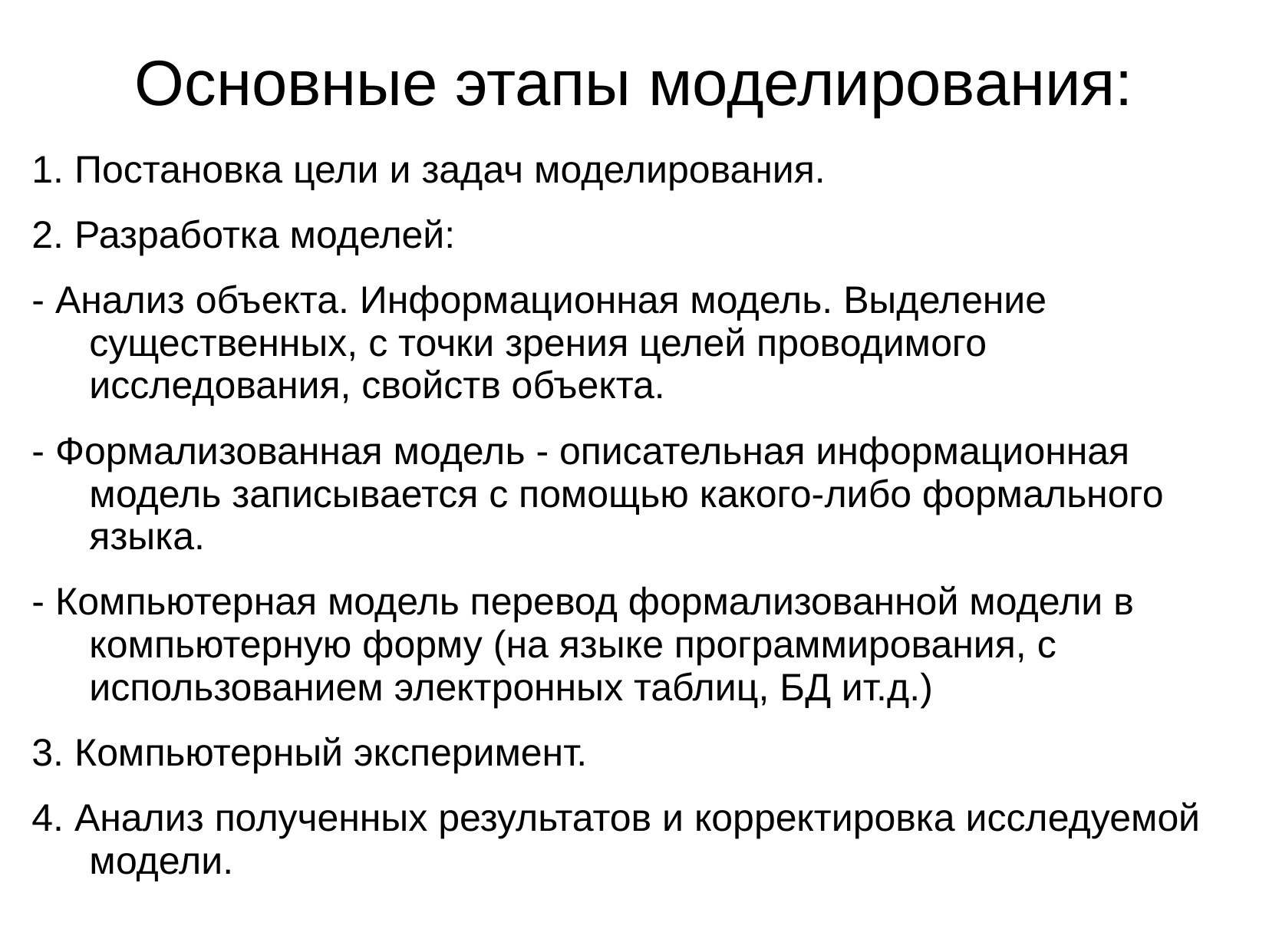

# Основные этапы моделирования:
1. Постановка цели и задач моделирования.
2. Разработка моделей:
- Анализ объекта. Информационная модель. Выделение существенных, с точки зрения целей проводимого исследования, свойств объекта.
- Формализованная модель - описательная информационная модель записывается с помощью какого-либо формального языка.
- Компьютерная модель перевод формализованной модели в компьютерную форму (на языке программирования, с использованием электронных таблиц, БД ит.д.)
3. Компьютерный эксперимент.
4. Анализ полученных результатов и корректировка исследуемой модели.